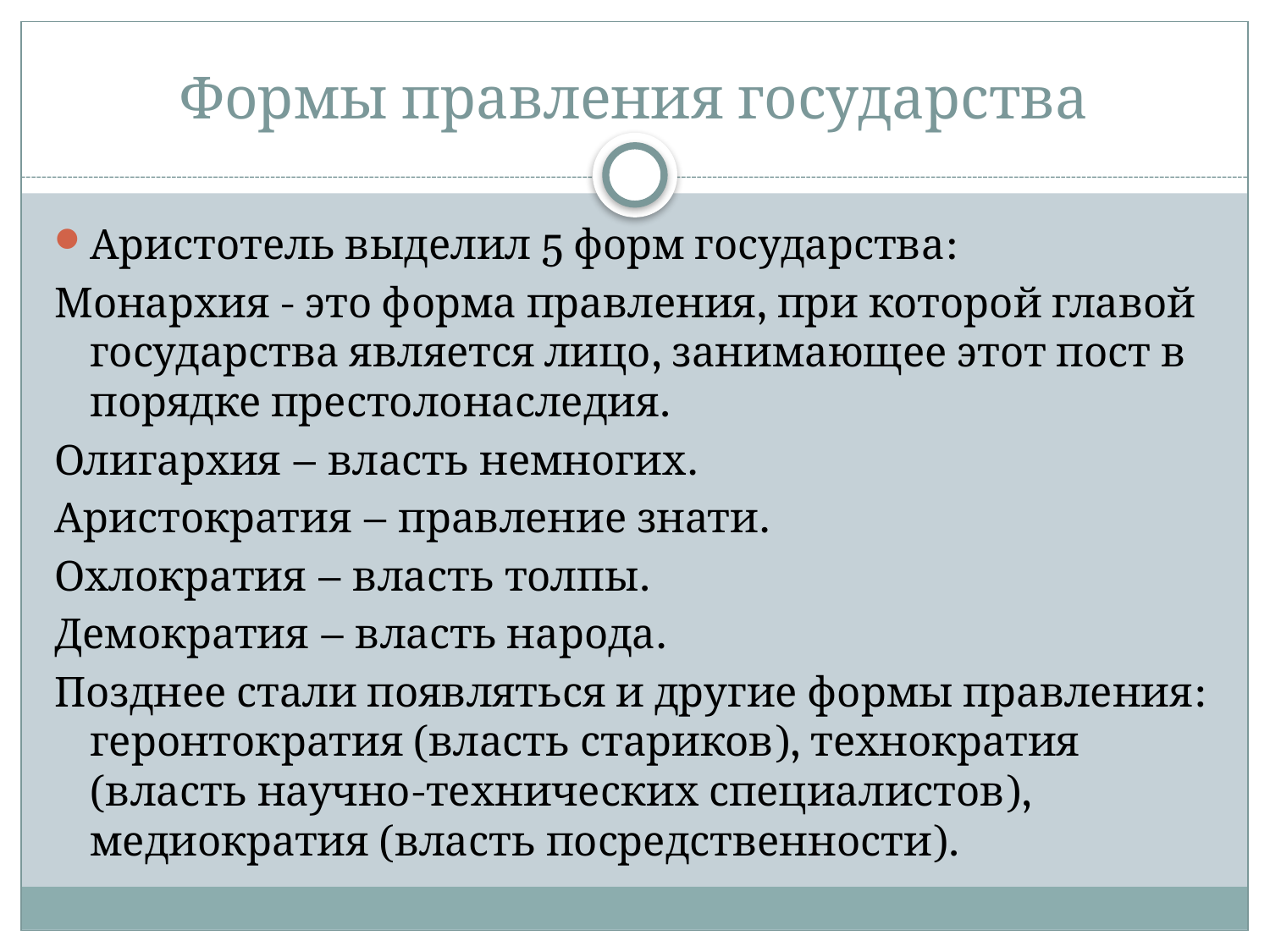

# Формы правления государства
Аристотель выделил 5 форм государства:
Монархия - это форма правления, при которой главой государства является лицо, занимающее этот пост в порядке престолонаследия.
Олигархия – власть немногих.
Аристократия – правление знати.
Охлократия – власть толпы.
Демократия – власть народа.
Позднее стали появляться и другие формы правления: геронтократия (власть стариков), технократия (власть научно-технических специалистов), медиократия (власть посредственности).